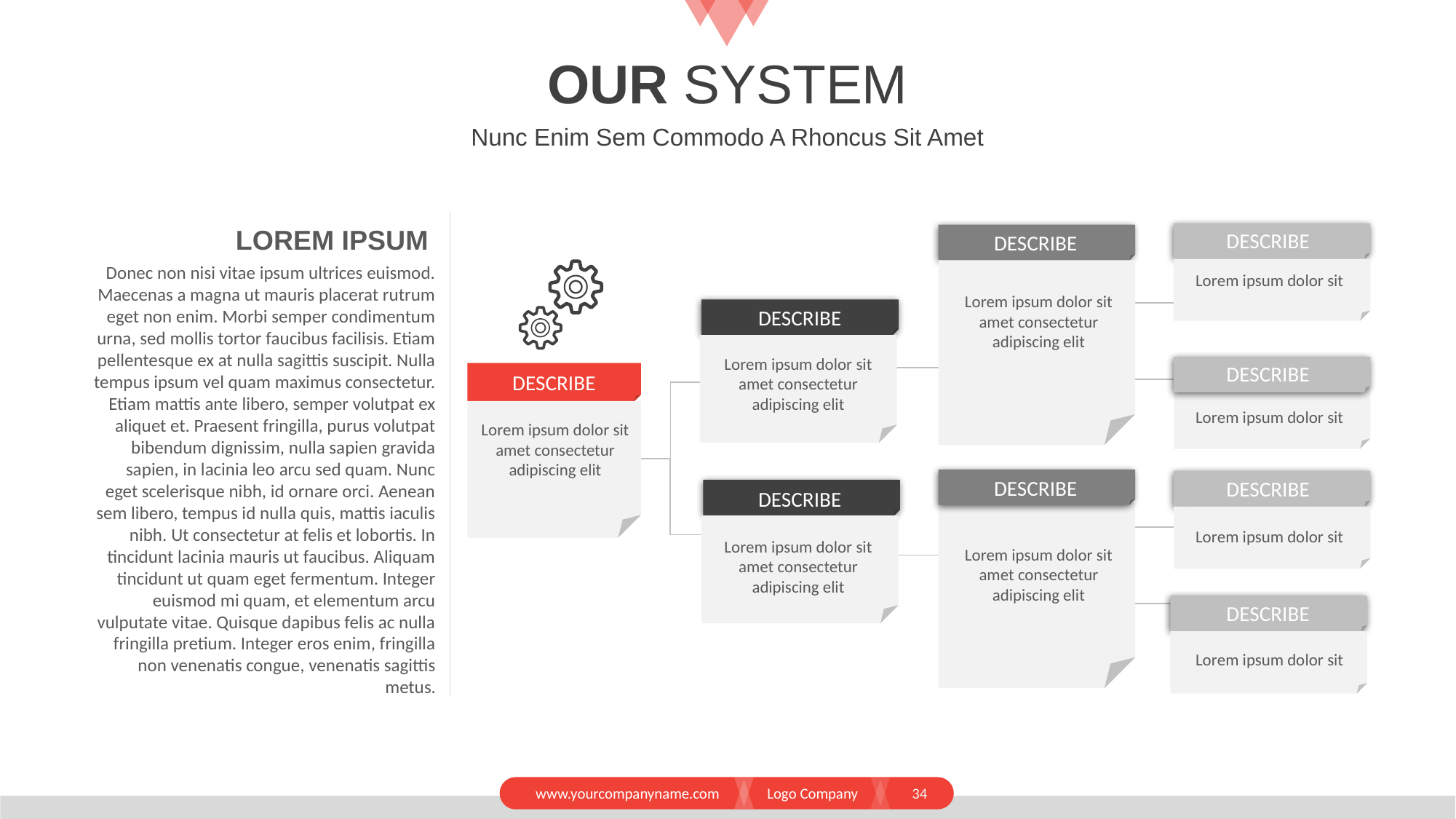

# OUR SYSTEM
Nunc Enim Sem Commodo A Rhoncus Sit Amet
LOREM IPSUM
Donec non nisi vitae ipsum ultrices euismod. Maecenas a magna ut mauris placerat rutrum eget non enim. Morbi semper condimentum urna, sed mollis tortor faucibus facilisis. Etiam pellentesque ex at nulla sagittis suscipit. Nulla tempus ipsum vel quam maximus consectetur. Etiam mattis ante libero, semper volutpat ex aliquet et. Praesent fringilla, purus volutpat bibendum dignissim, nulla sapien gravida sapien, in lacinia leo arcu sed quam. Nunc eget scelerisque nibh, id ornare orci. Aenean sem libero, tempus id nulla quis, mattis iaculis nibh. Ut consectetur at felis et lobortis. In tincidunt lacinia mauris ut faucibus. Aliquam tincidunt ut quam eget fermentum. Integer euismod mi quam, et elementum arcu vulputate vitae. Quisque dapibus felis ac nulla fringilla pretium. Integer eros enim, fringilla non venenatis congue, venenatis sagittis metus.

DESCRIBE
DESCRIBE

Lorem ipsum dolor sit
Lorem ipsum dolor sit amet consectetur adipiscing elit

DESCRIBE

Lorem ipsum dolor sit amet consectetur adipiscing elit

DESCRIBE

DESCRIBE

This is an example text.

Lorem ipsum dolor sit
Lorem ipsum dolor sit amet consectetur adipiscing elit

DESCRIBE
DESCRIBE

DESCRIBE

This is an example text.

Lorem ipsum dolor sit
Lorem ipsum dolor sit amet consectetur adipiscing elit
Lorem ipsum dolor sit amet consectetur adipiscing elit

DESCRIBE

Lorem ipsum dolor sit
34